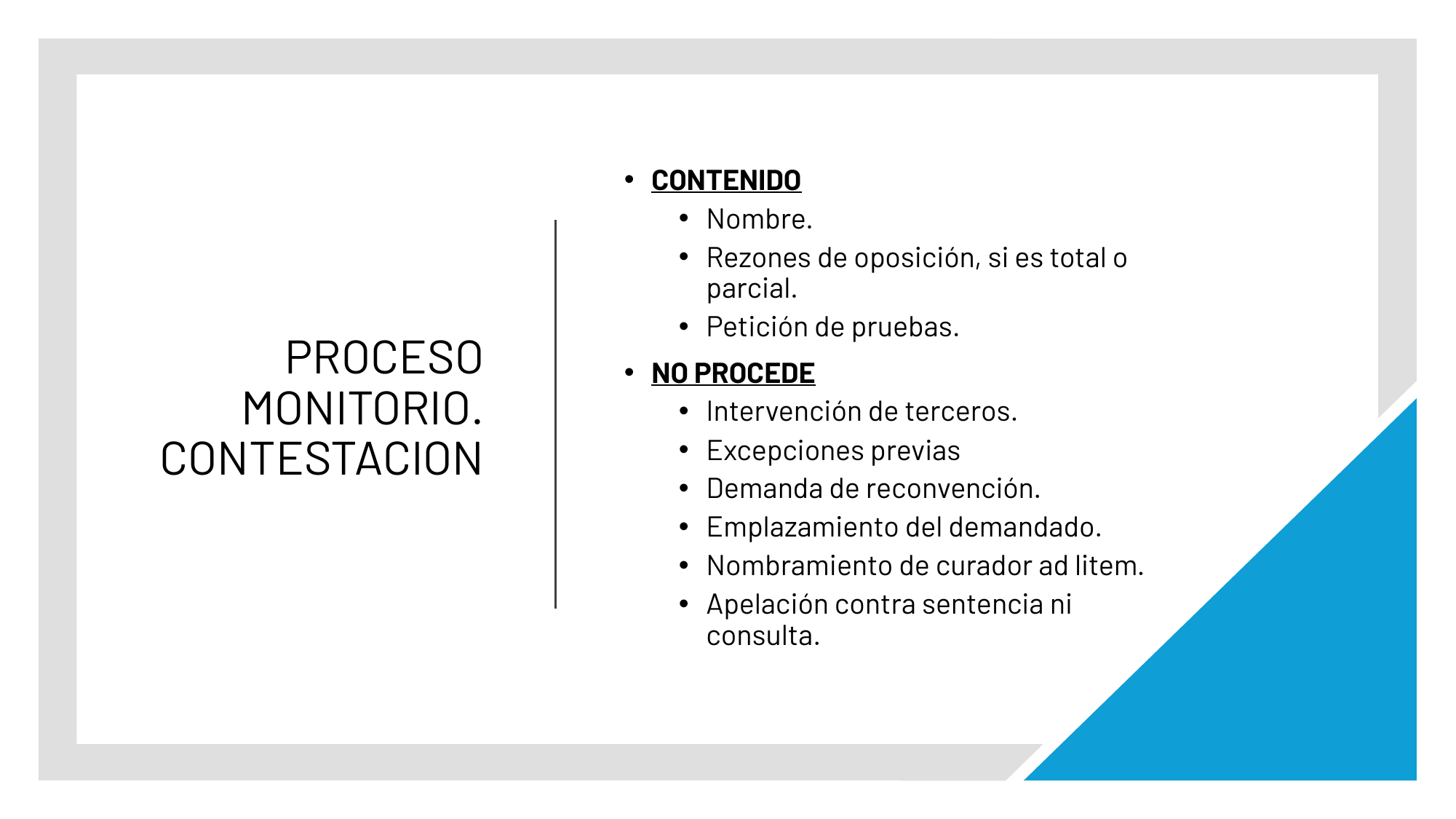

# PROCESO MONITORIO. CONTESTACION
CONTENIDO
Nombre.
Rezones de oposición, si es total o parcial.
Petición de pruebas.
NO PROCEDE
Intervención de terceros.
Excepciones previas
Demanda de reconvención.
Emplazamiento del demandado.
Nombramiento de curador ad litem.
Apelación contra sentencia ni consulta.